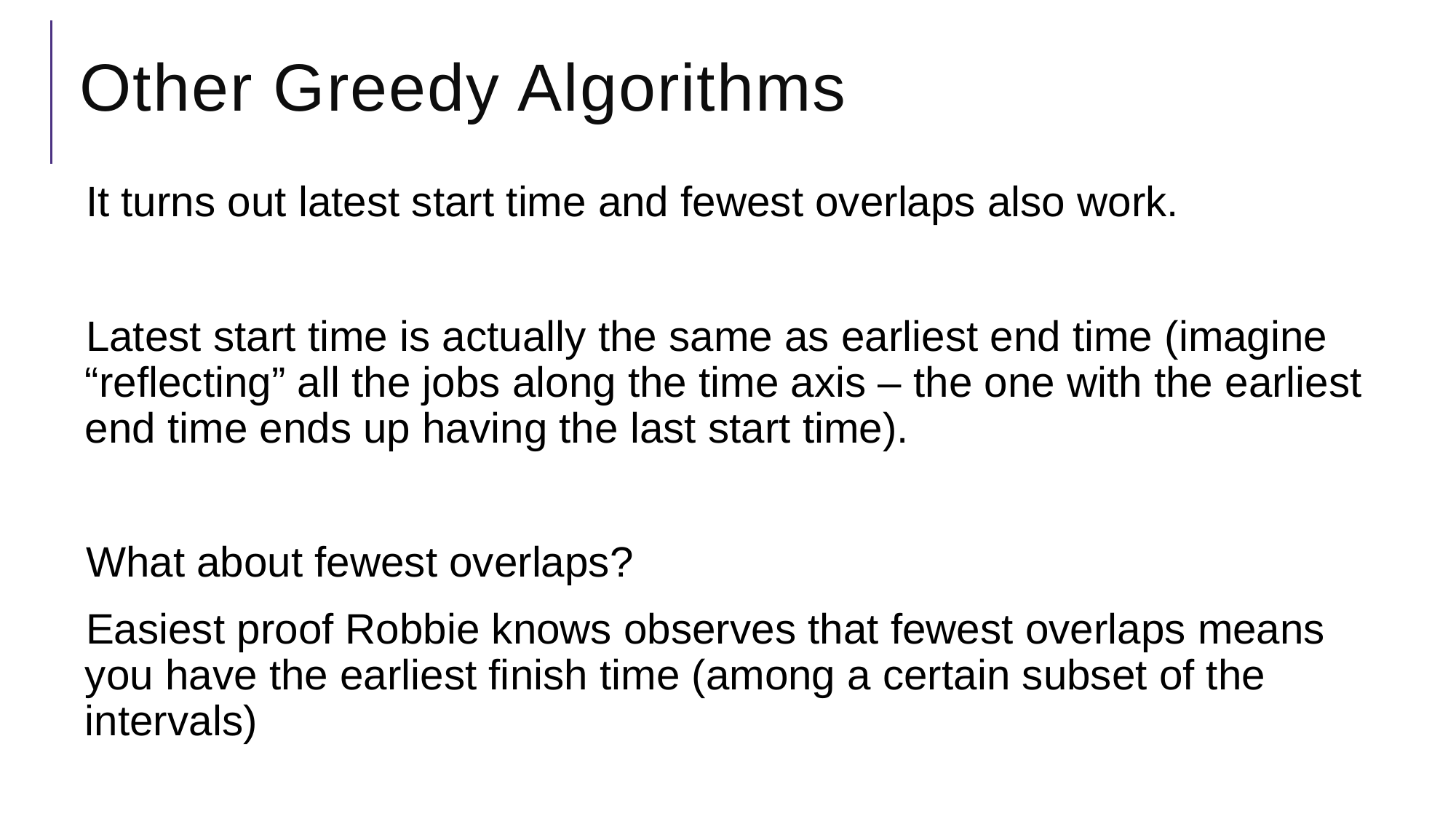

# Other Greedy Algorithms
It turns out latest start time and fewest overlaps also work.

Latest start time is actually the same as earliest end time (imagine “reflecting” all the jobs along the time axis – the one with the earliest end time ends up having the last start time).

What about fewest overlaps?
Easiest proof Robbie knows observes that fewest overlaps means you have the earliest finish time (among a certain subset of the intervals)